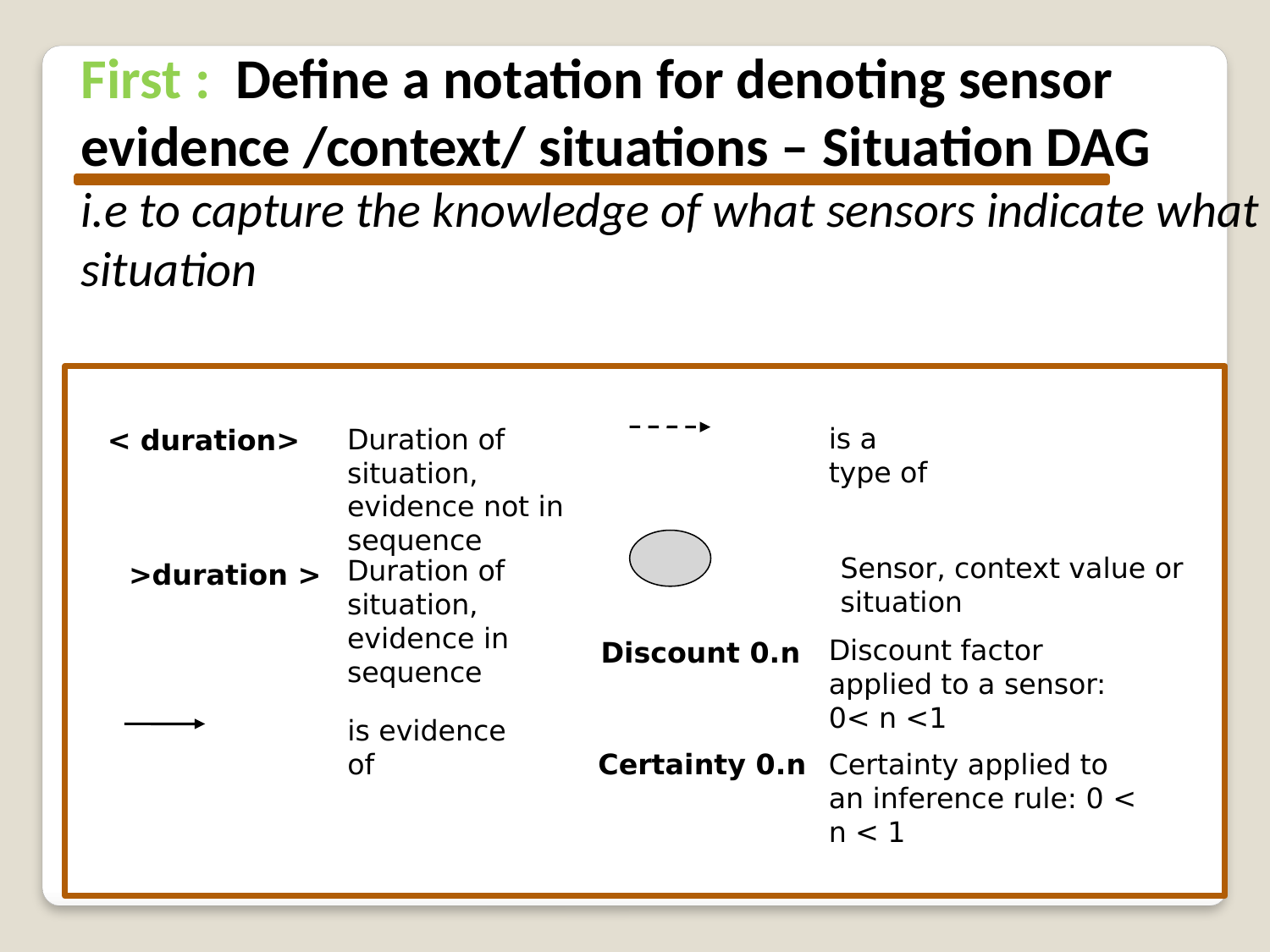

First :  Define a notation for denoting sensor evidence /context/ situations – Situation DAG
i.e to capture the knowledge of what sensors indicate what situation

is a type of

Duration of  situation, evidence not in sequence
< duration>

 Sensor, context value or
 situation
Duration of situation, evidence in sequence
>duration >
Discount factor applied to a sensor: 0< n <1
Discount 0.n
is evidence of

Certainty 0.n
Certainty applied to an inference rule: 0 < n < 1